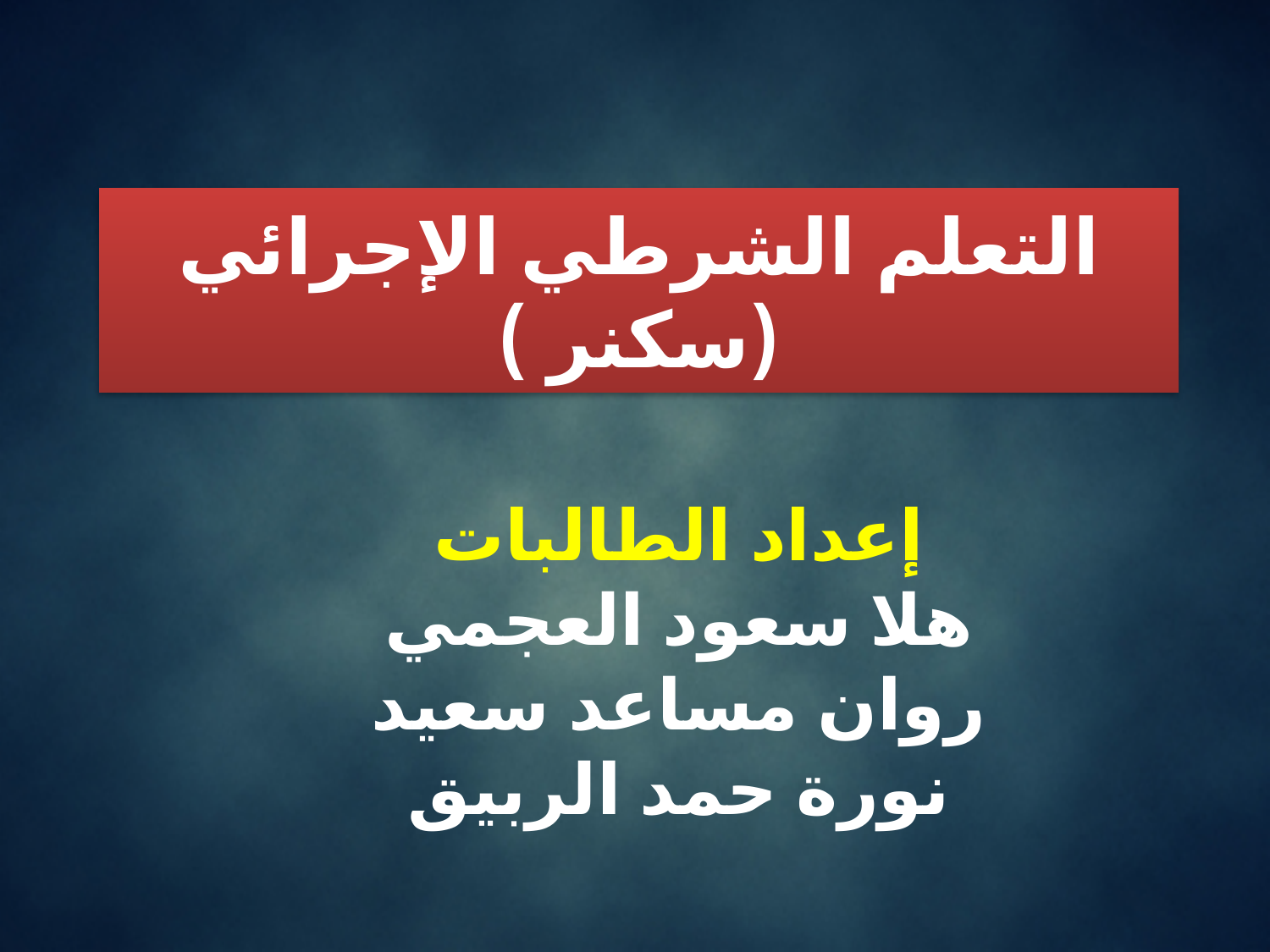

# التعلم الشرطي الإجرائي (سكنر )
إعداد الطالبات
هلا سعود العجمي
روان مساعد سعيد
نورة حمد الربيق